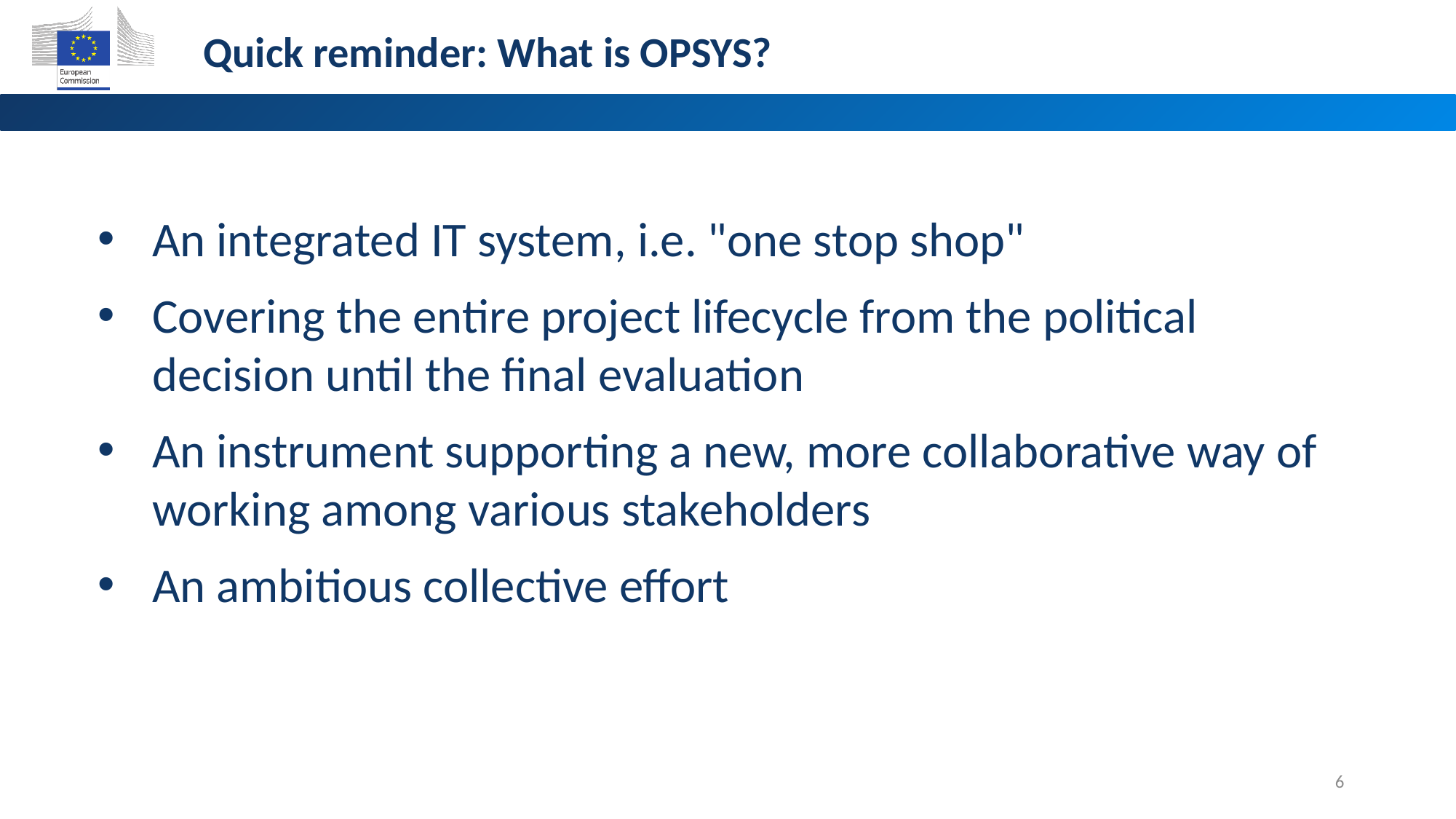

Quick reminder: What is OPSYS?
An integrated IT system, i.e. "one stop shop"
Covering the entire project lifecycle from the political decision until the final evaluation
An instrument supporting a new, more collaborative way of working among various stakeholders
An ambitious collective effort
6